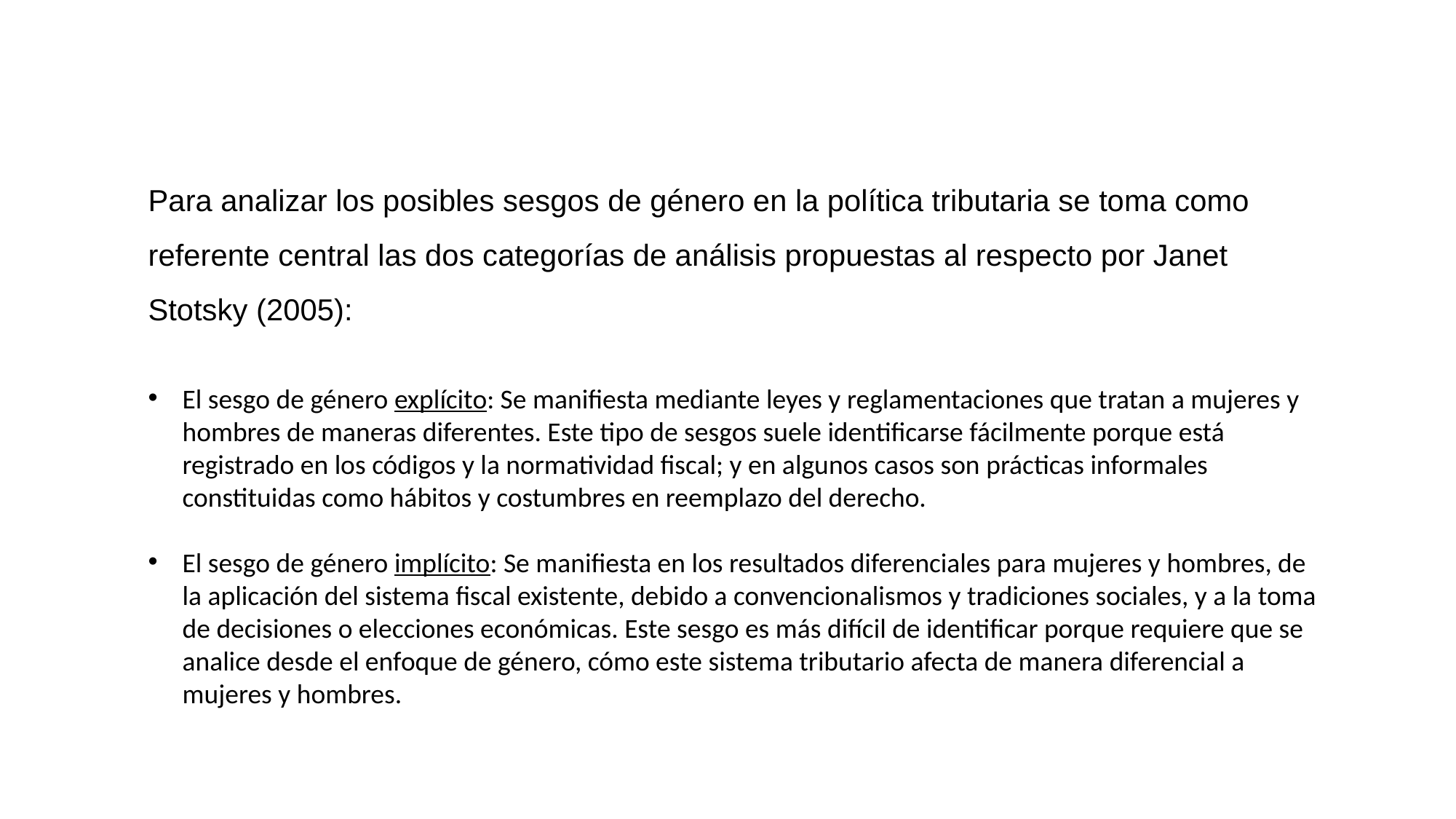

Para analizar los posibles sesgos de género en la política tributaria se toma como referente central las dos categorías de análisis propuestas al respecto por Janet Stotsky (2005):

El sesgo de género explícito: Se manifiesta mediante leyes y reglamentaciones que tratan a mujeres y hombres de maneras diferentes. Este tipo de sesgos suele identificarse fácilmente porque está registrado en los códigos y la normatividad fiscal; y en algunos casos son prácticas informales constituidas como hábitos y costumbres en reemplazo del derecho.

El sesgo de género implícito: Se manifiesta en los resultados diferenciales para mujeres y hombres, de la aplicación del sistema fiscal existente, debido a convencionalismos y tradiciones sociales, y a la toma de decisiones o elecciones económicas. Este sesgo es más difícil de identificar porque requiere que se analice desde el enfoque de género, cómo este sistema tributario afecta de manera diferencial a mujeres y hombres.